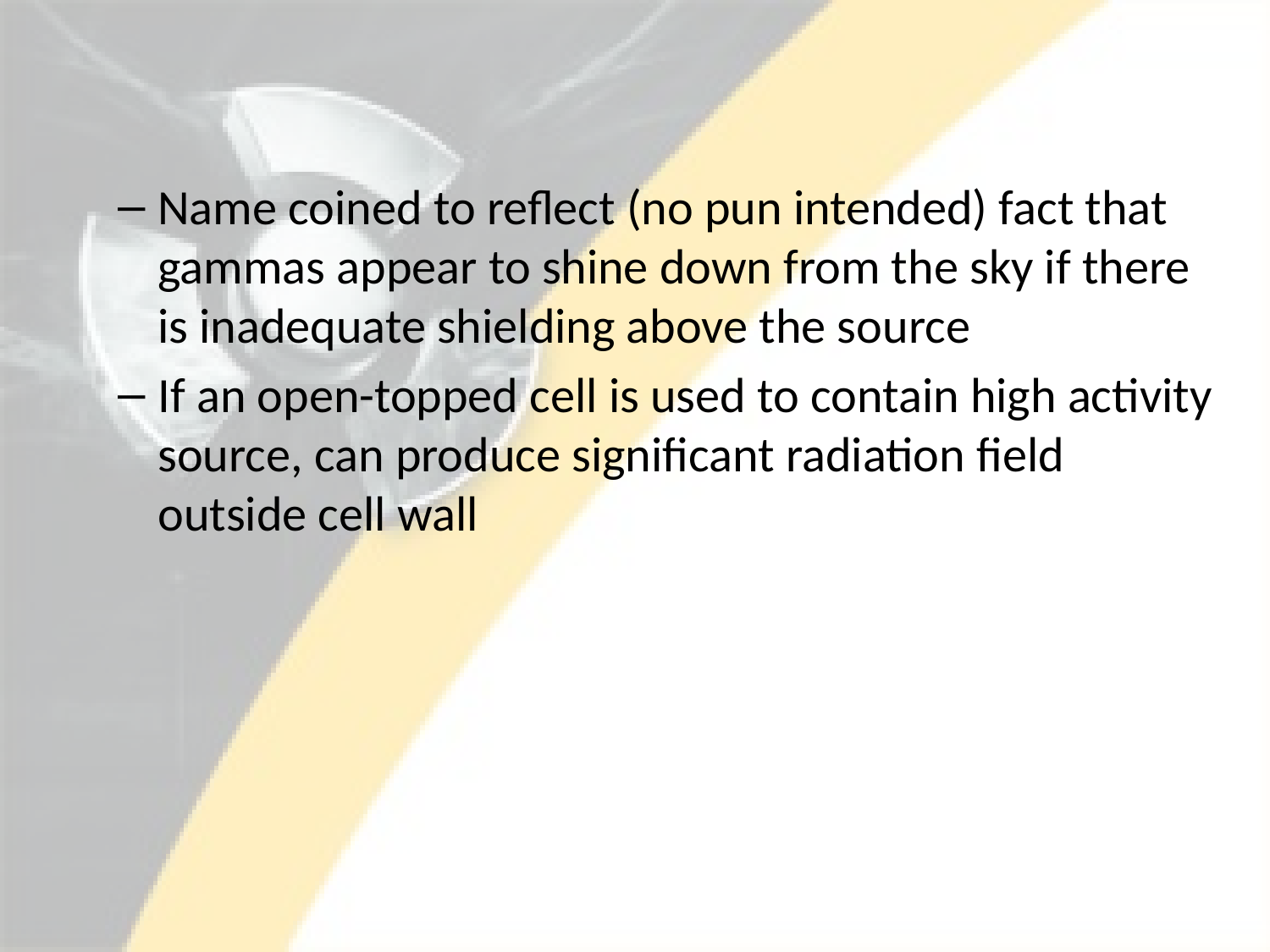

#
Name coined to reflect (no pun intended) fact that gammas appear to shine down from the sky if there is inadequate shielding above the source
If an open-topped cell is used to contain high activity source, can produce significant radiation field outside cell wall